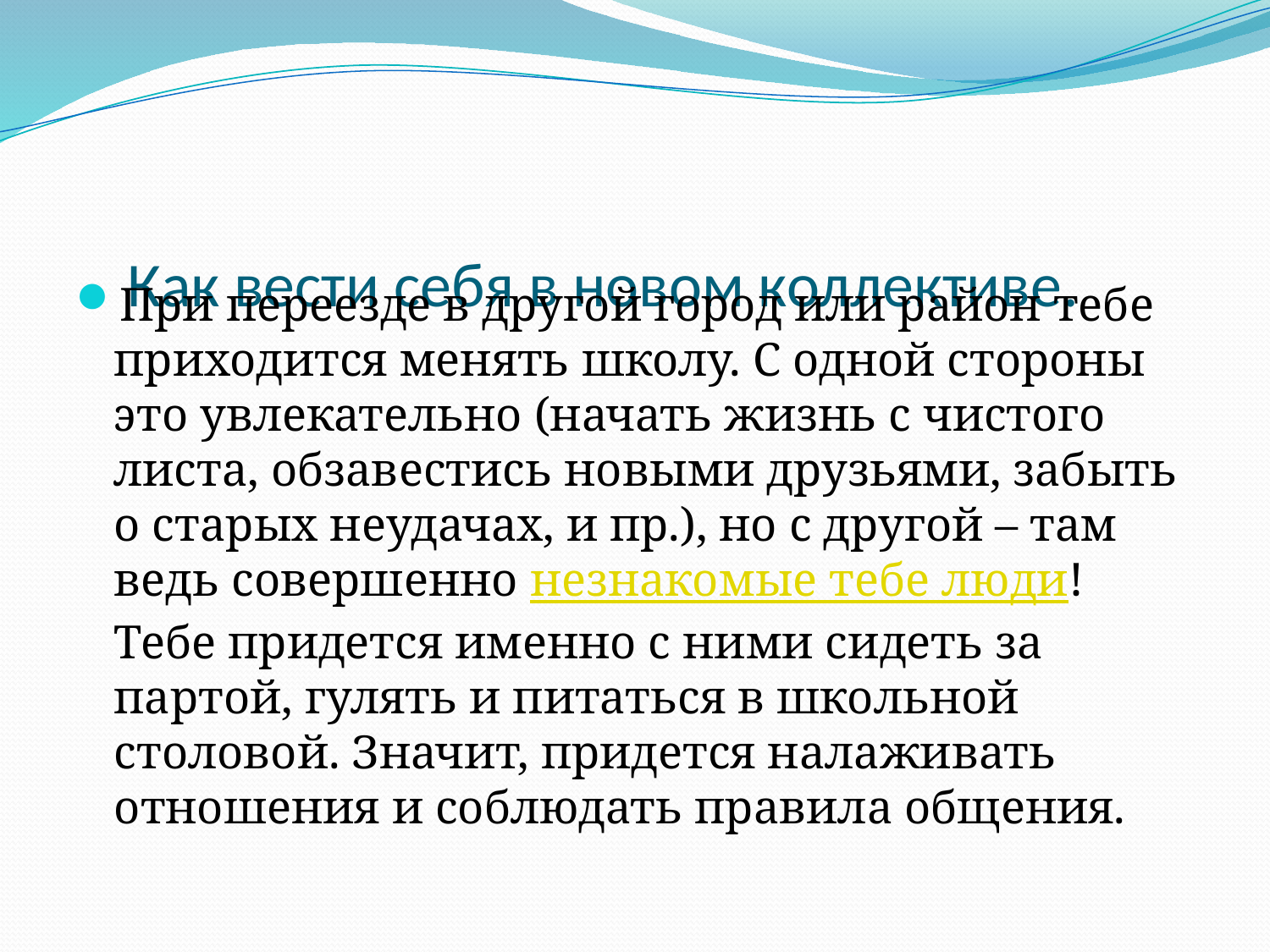

# Как вести себя в новом коллективе.
При переезде в другой город или район тебе приходится менять школу. С одной стороны это увлекательно (начать жизнь с чистого листа, обзавестись новыми друзьями, забыть о старых неудачах, и пр.), но с другой – там ведь совершенно незнакомые тебе люди! Тебе придется именно с ними сидеть за партой, гулять и питаться в школьной столовой. Значит, придется налаживать отношения и соблюдать правила общения.